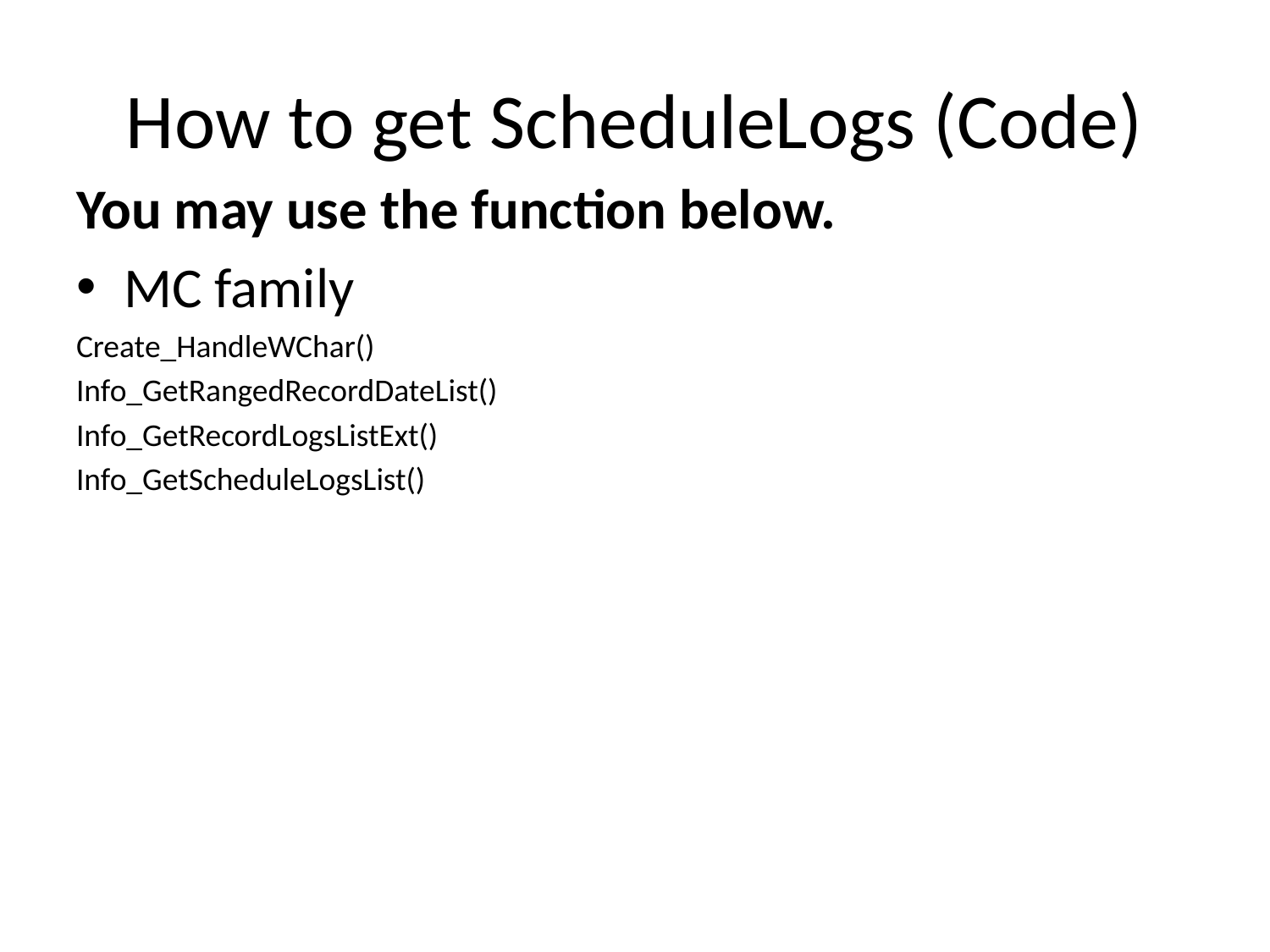

# How to get ScheduleLogs (Code)
You may use the function below.
MC family
Create_HandleWChar()
Info_GetRangedRecordDateList()
Info_GetRecordLogsListExt()
Info_GetScheduleLogsList()